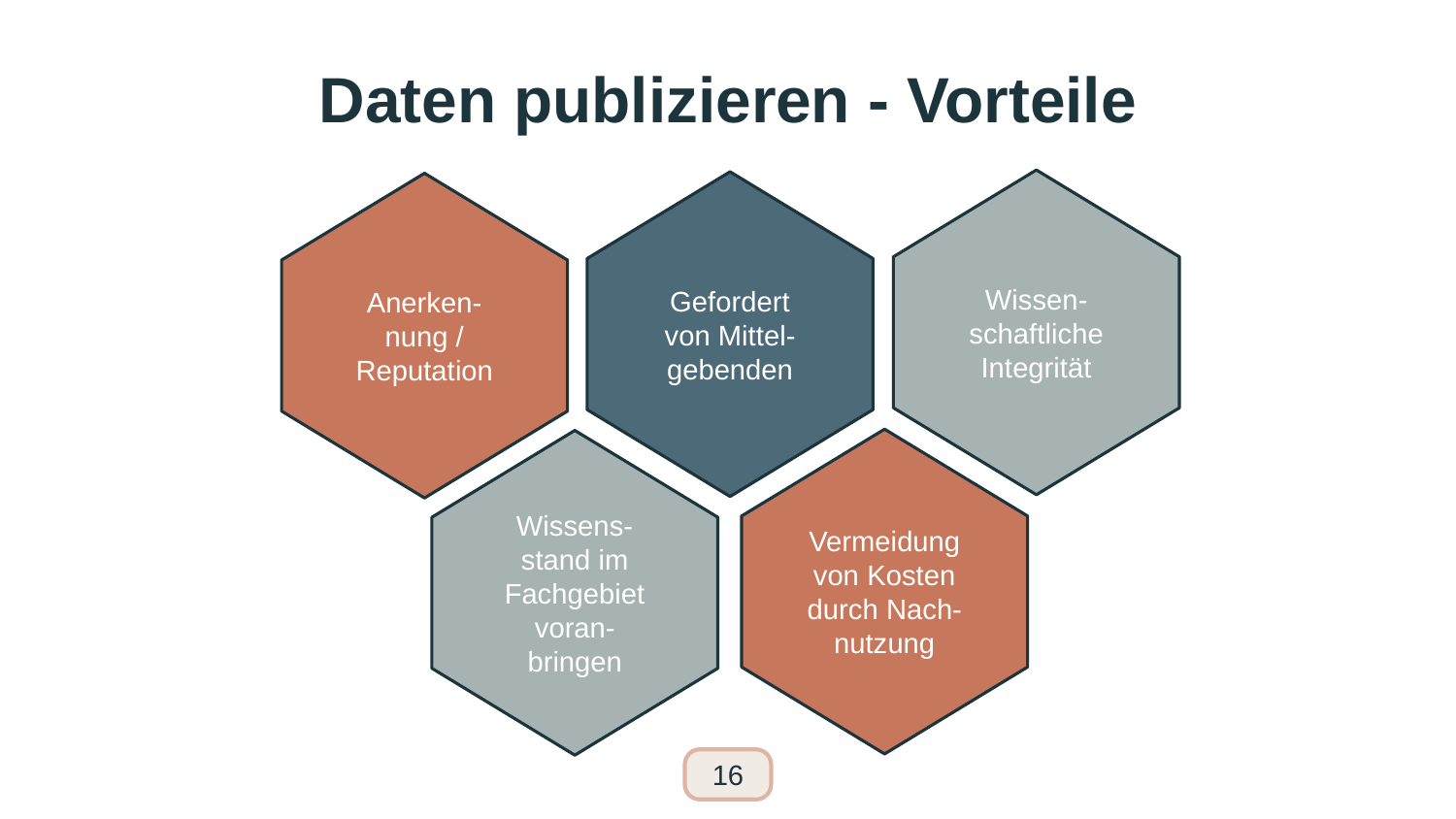

# Daten publizieren - Vorteile
Wissen-schaftliche Integrität
Gefordert von Mittel-gebenden
Anerken-nung / Reputation
Vermeidung von Kosten durch Nach-nutzung
Wissens-stand im Fachgebiet voran-bringen